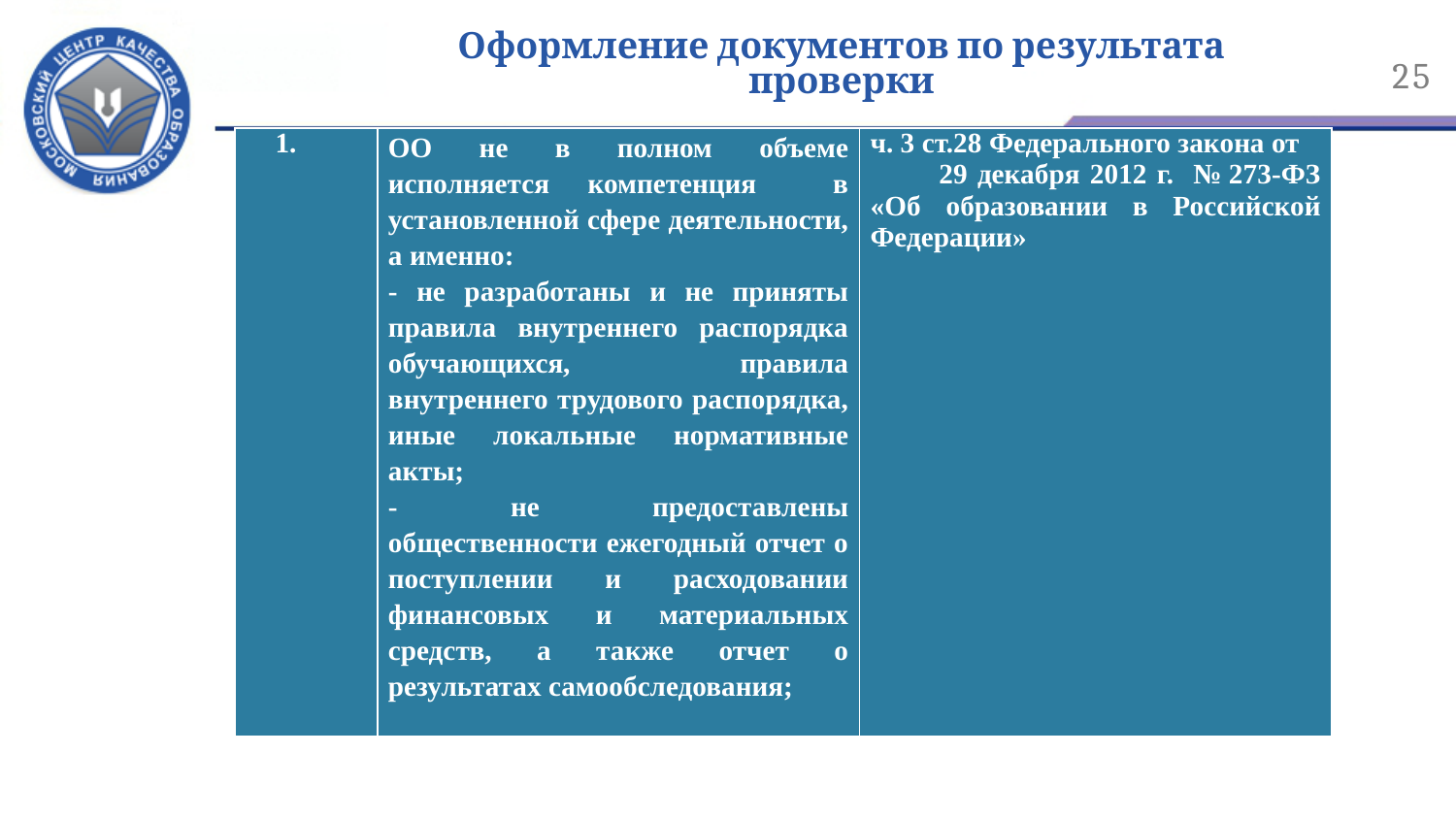

# Оформление документов по результата проверки
25
|  | ОО не в полном объеме исполняется компетенция в установленной сфере деятельности, а именно: - не разработаны и не приняты правила внутреннего распорядка обучающихся, правила внутреннего трудового распорядка, иные локальные нормативные акты; - не предоставлены общественности ежегодный отчет о поступлении и расходовании финансовых и материальных средств, а также отчет о результатах самообследования; | ч. 3 ст.28 Федерального закона от 29 декабря 2012 г. № 273-ФЗ «Об образовании в Российской Федерации» |
| --- | --- | --- |